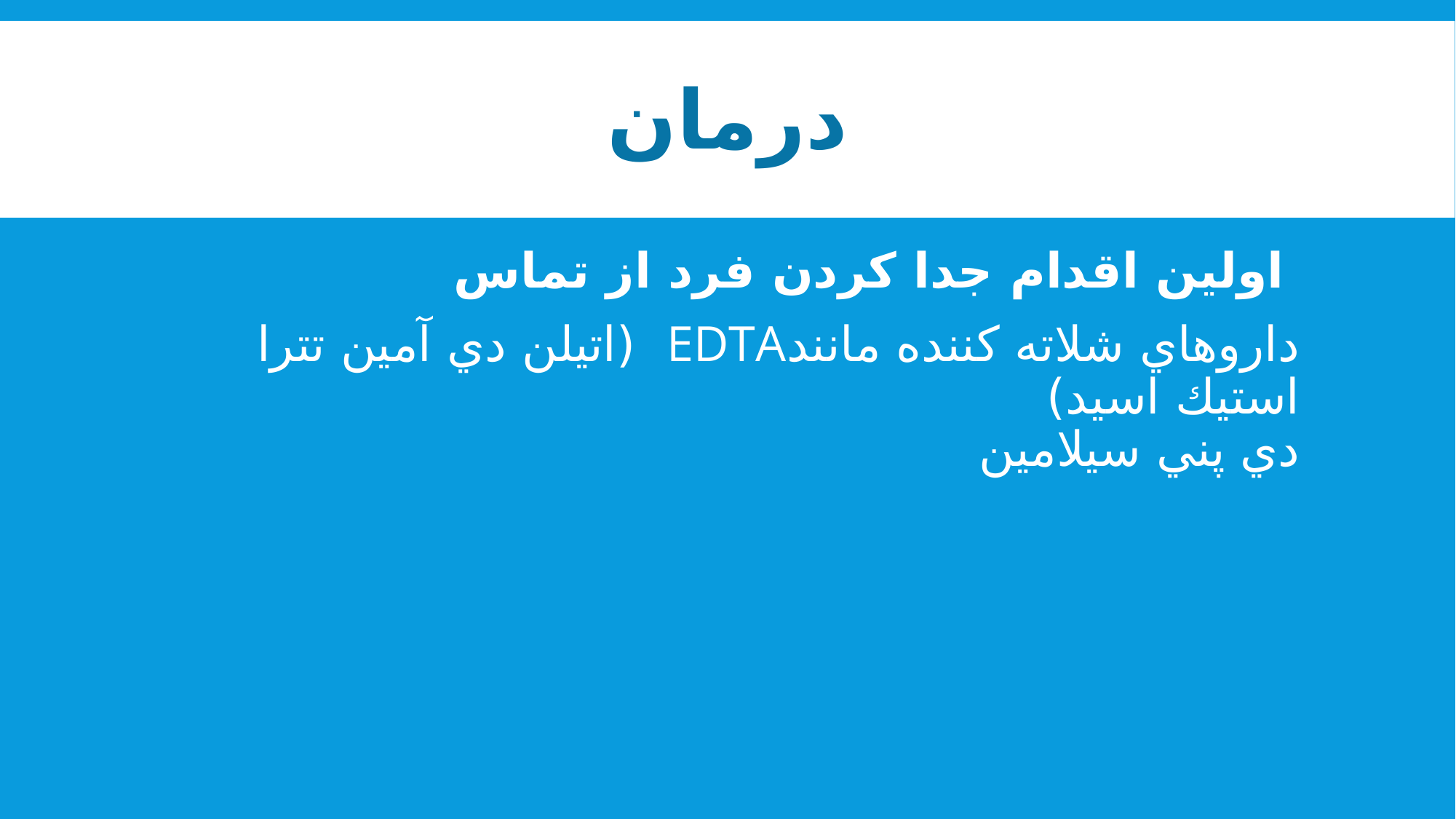

# درمان
 اولين اقدام جدا كردن فرد از تماس
داروهاي شلاته كننده مانندEDTA  (اتيلن دي آمين تترا استيك اسيد)
دي پني سيلامين